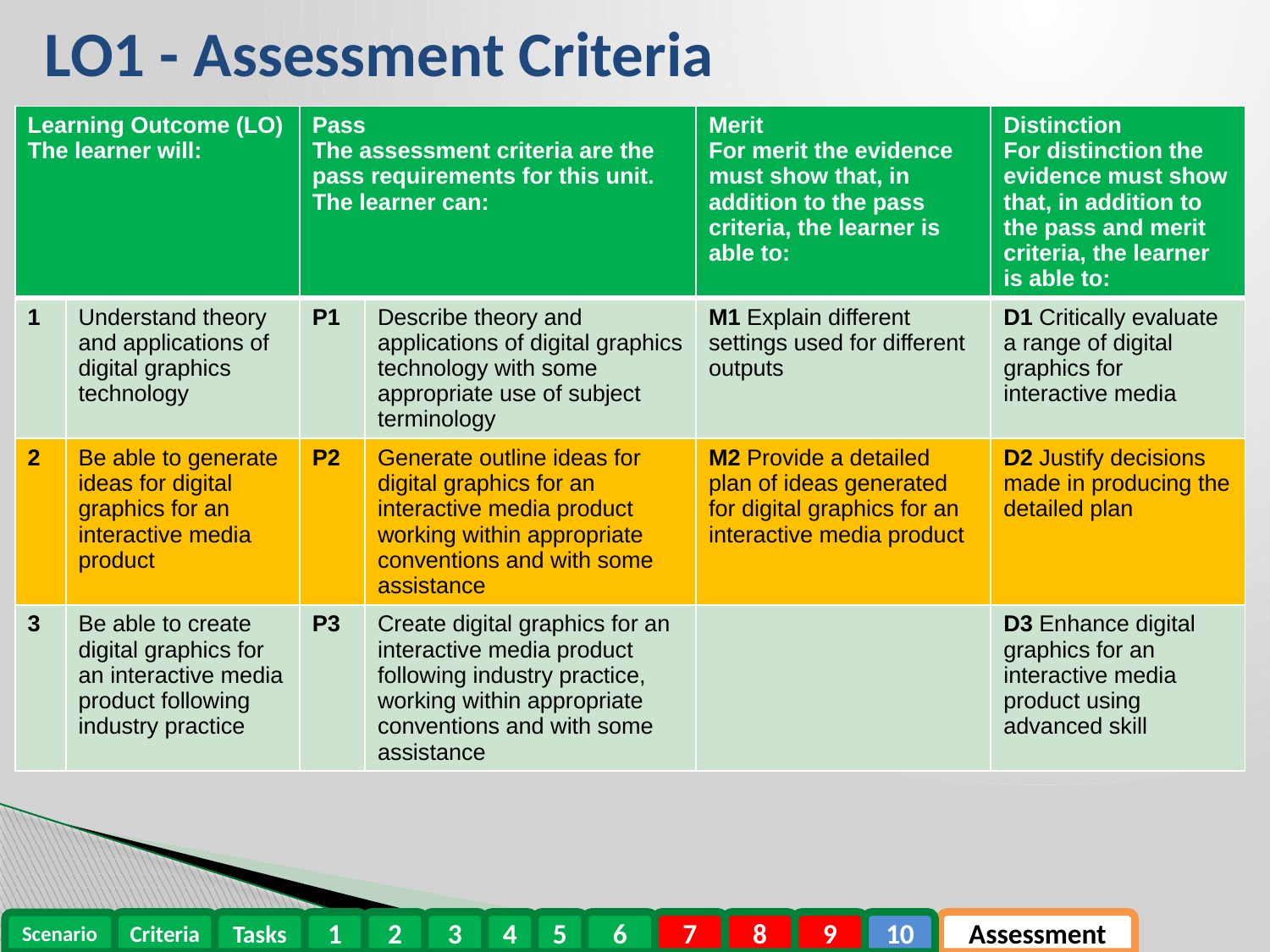

# LO1 - Assessment Criteria
| Learning Outcome (LO) The learner will: |  | Pass The assessment criteria are the pass requirements for this unit. The learner can: |  | Merit For merit the evidence must show that, in addition to the pass criteria, the learner is able to: | Distinction For distinction the evidence must show that, in addition to the pass and merit criteria, the learner is able to: |
| --- | --- | --- | --- | --- | --- |
| 1 | Understand theory and applications of digital graphics technology | P1 | Describe theory and applications of digital graphics technology with some appropriate use of subject terminology | M1 Explain different settings used for different outputs | D1 Critically evaluate a range of digital graphics for interactive media |
| 2 | Be able to generate ideas for digital graphics for an interactive media product | P2 | Generate outline ideas for digital graphics for an interactive media product working within appropriate conventions and with some assistance | M2 Provide a detailed plan of ideas generated for digital graphics for an interactive media product | D2 Justify decisions made in producing the detailed plan |
| 3 | Be able to create digital graphics for an interactive media product following industry practice | P3 | Create digital graphics for an interactive media product following industry practice, working within appropriate conventions and with some assistance |  | D3 Enhance digital graphics for an interactive media product using advanced skill |